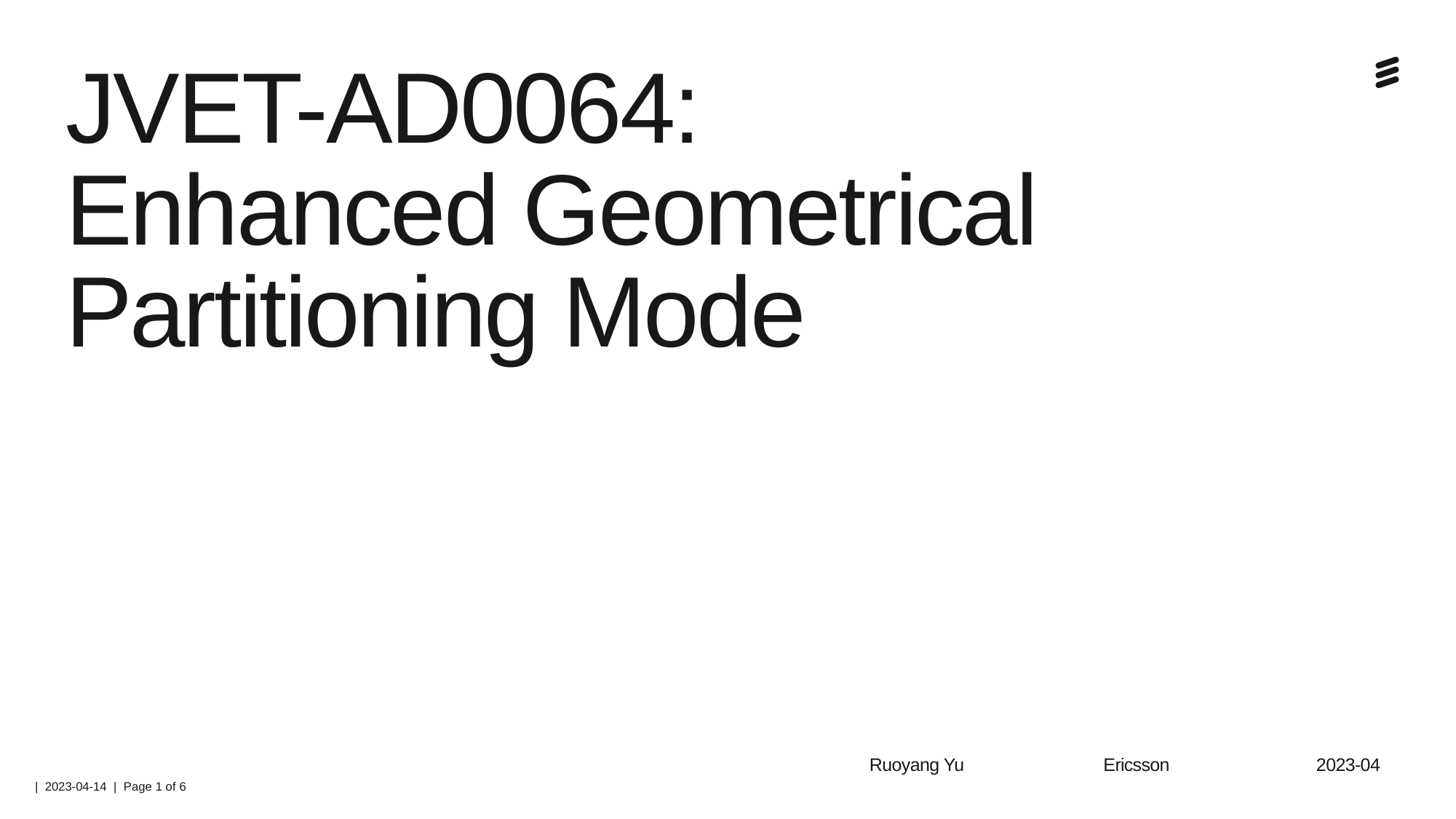

# JVET-AD0064: Enhanced Geometrical Partitioning Mode
Ruoyang Yu
Ericsson
2023-04